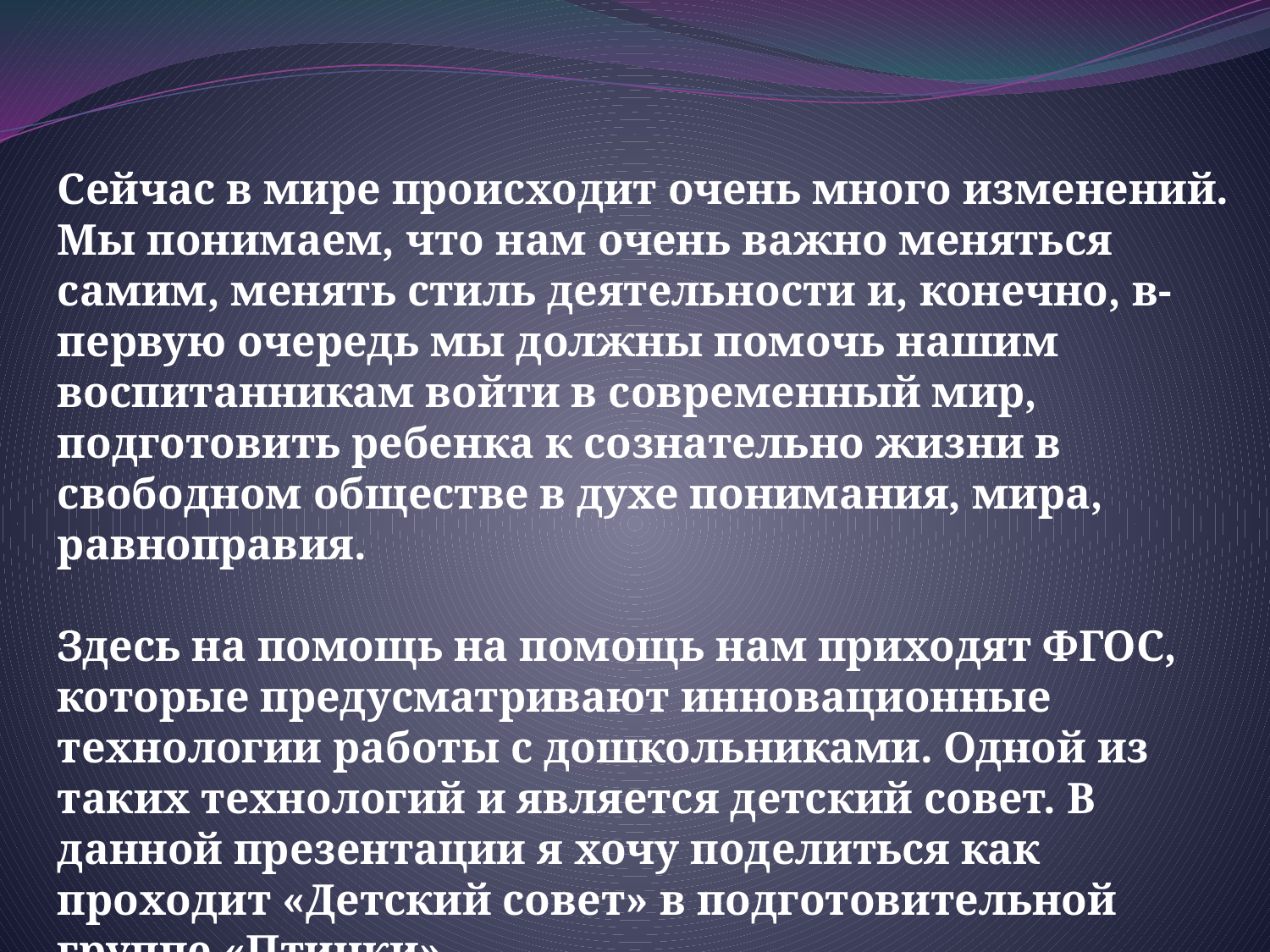

Сейчас в мире происходит очень много изменений. Мы понимаем, что нам очень важно меняться самим, менять стиль деятельности и, конечно, в-первую очередь мы должны помочь нашим воспитанникам войти в современный мир, подготовить ребенка к сознательно жизни в свободном обществе в духе понимания, мира, равноправия.

Здесь на помощь на помощь нам приходят ФГОС, которые предусматривают инновационные технологии работы с дошкольниками. Одной из таких технологий и является детский совет. В данной презентации я хочу поделиться как проходит «Детский совет» в подготовительной группе «Птички».